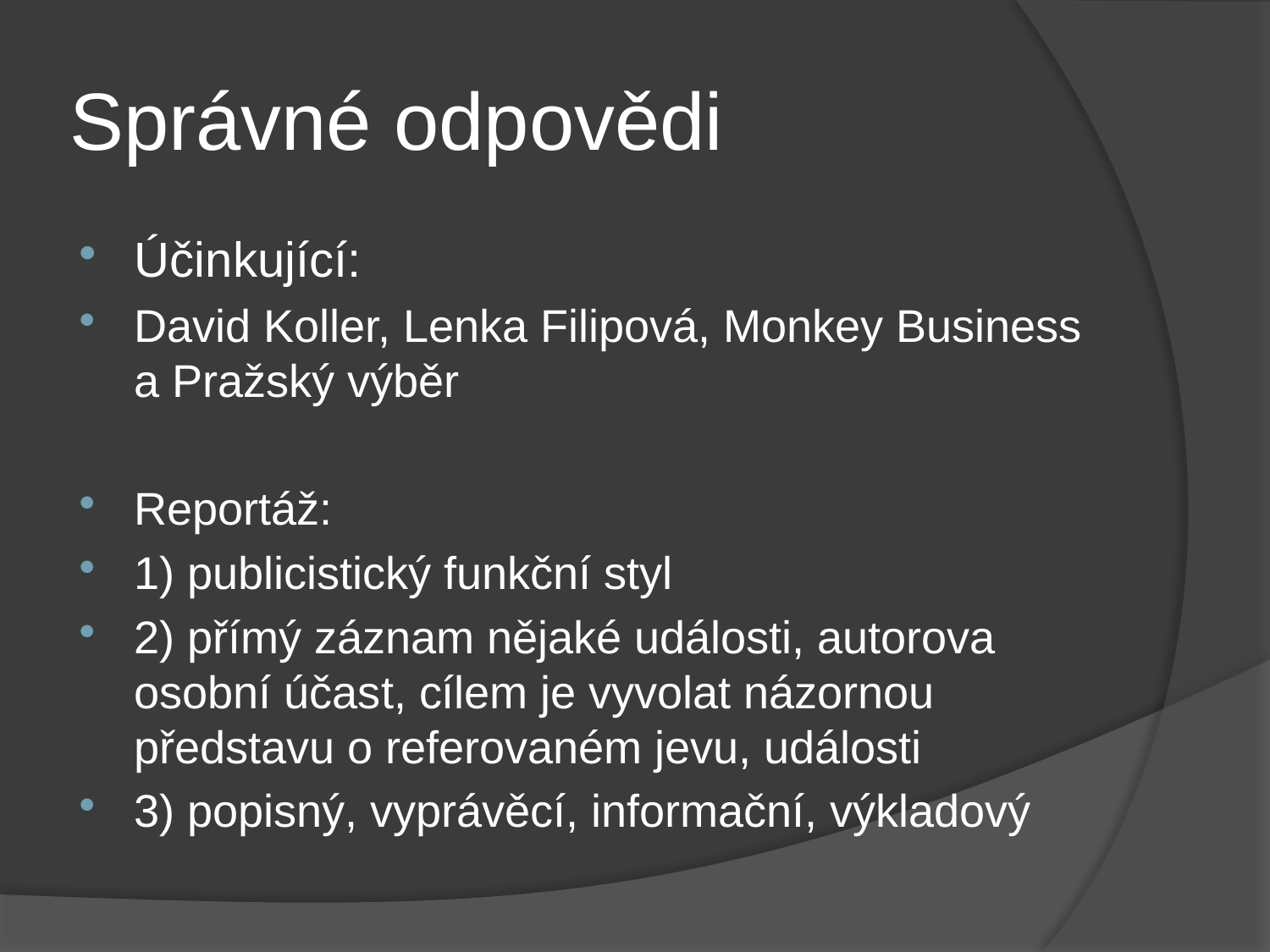

# Správné odpovědi
Účinkující:
David Koller, Lenka Filipová, Monkey Business a Pražský výběr

Reportáž:
1) publicistický funkční styl
2) přímý záznam nějaké události, autorova osobní účast, cílem je vyvolat názornou představu o referovaném jevu, události
3) popisný, vyprávěcí, informační, výkladový